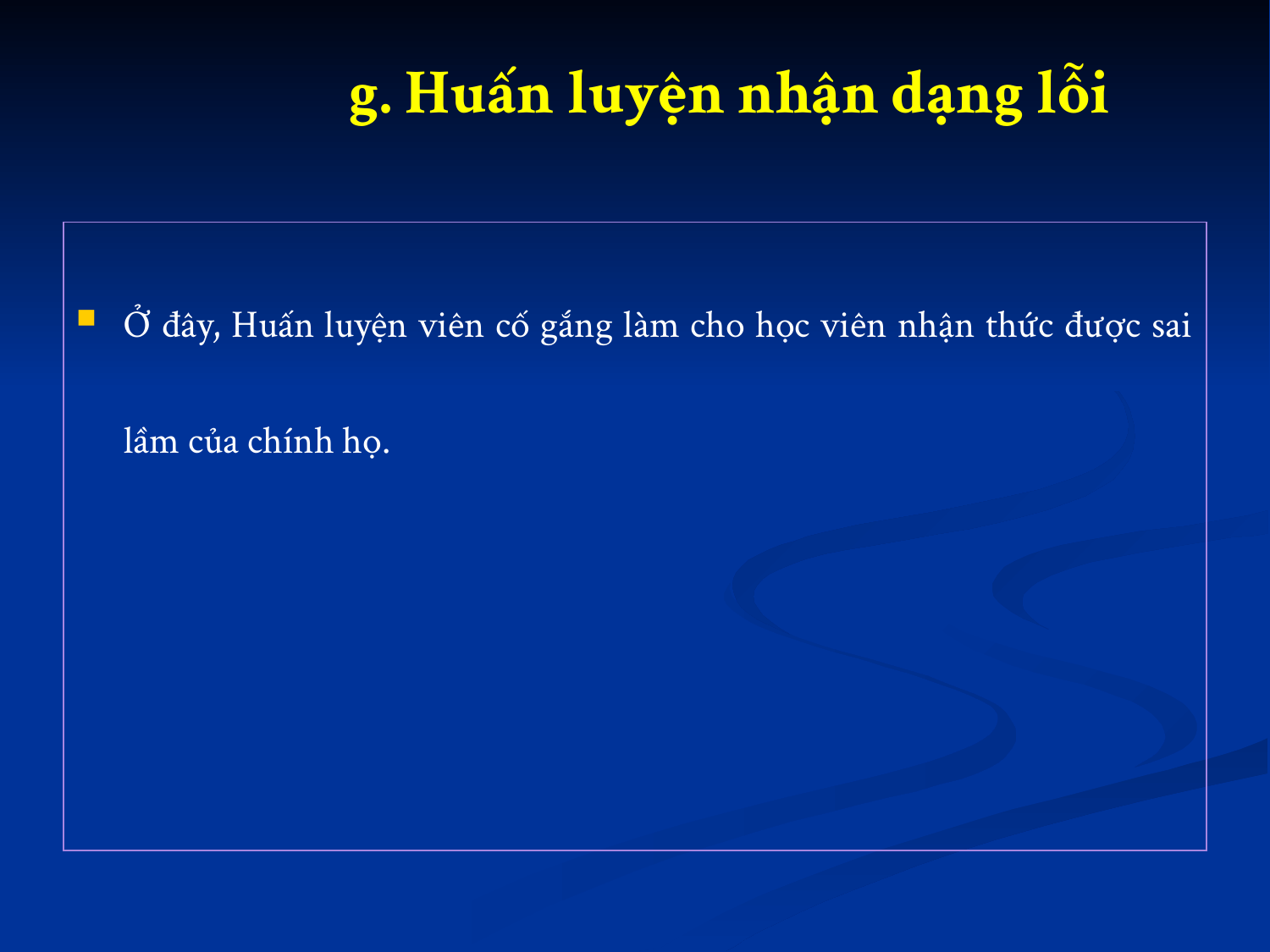

# g. Huấn luyện nhận dạng lỗi
Ở đây, Huấn luyện viên cố gắng làm cho học viên nhận thức được sai lầm của chính họ.